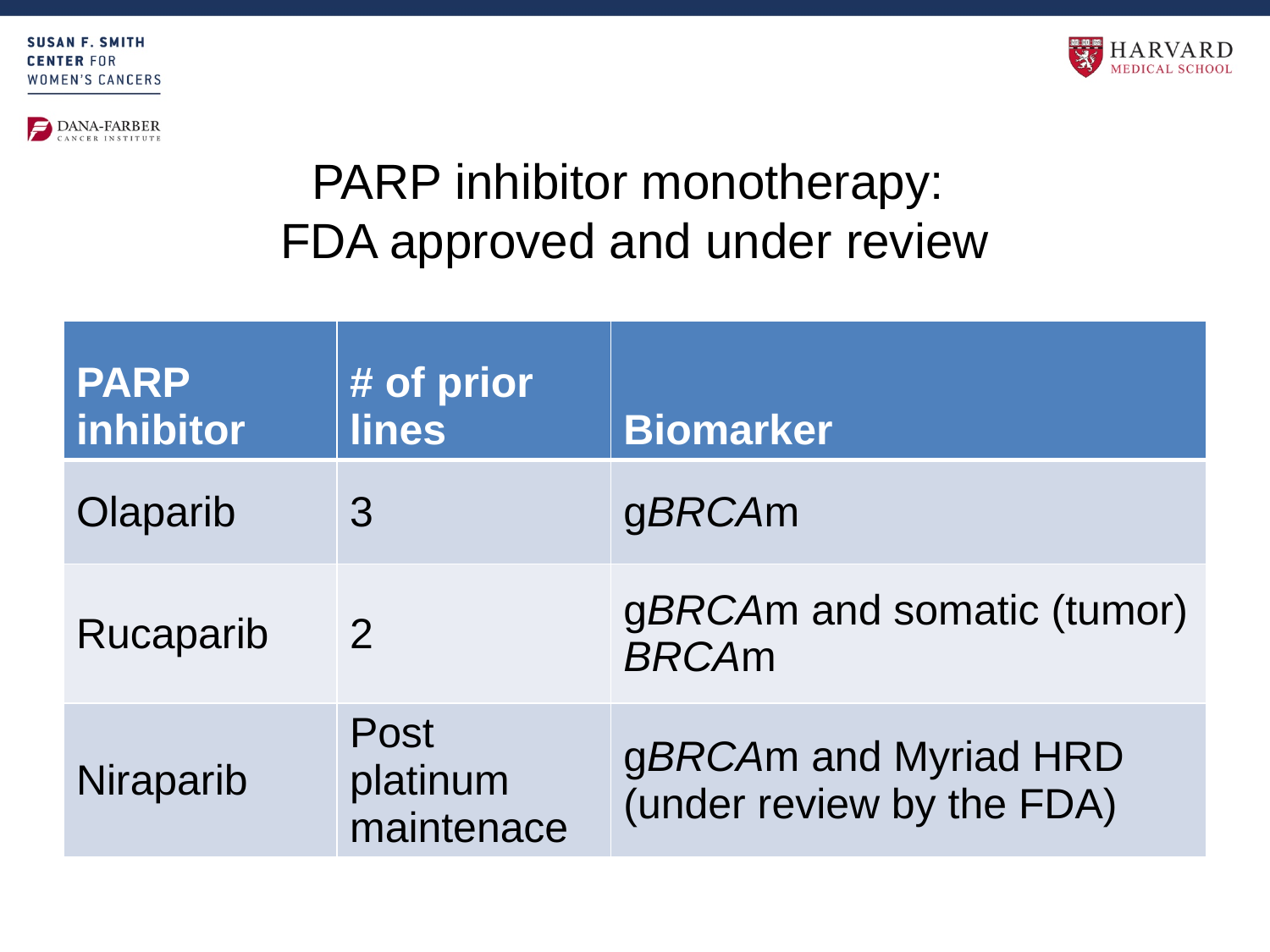

# PARP inhibitor monotherapy: FDA approved and under review
| PARP inhibitor | # of prior lines | Biomarker |
| --- | --- | --- |
| Olaparib | 3 | gBRCAm |
| Rucaparib | 2 | gBRCAm and somatic (tumor) BRCAm |
| Niraparib | Post platinum maintenace | gBRCAm and Myriad HRD (under review by the FDA) |